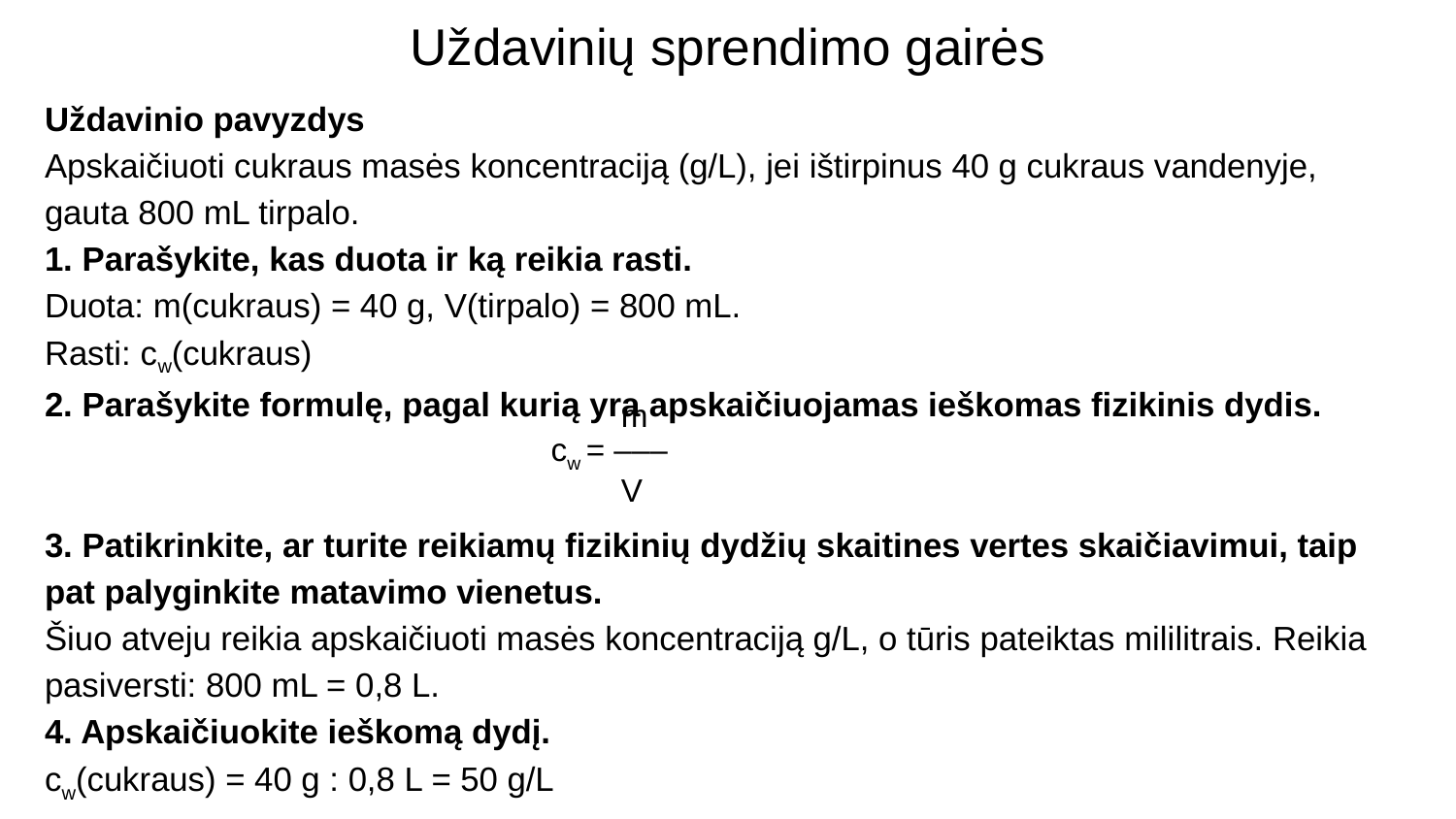

# Uždavinių sprendimo gairės
Uždavinio pavyzdys
Apskaičiuoti cukraus masės koncentraciją (g/L), jei ištirpinus 40 g cukraus vandenyje, gauta 800 mL tirpalo.
1. Parašykite, kas duota ir ką reikia rasti.
Duota: m(cukraus) = 40 g, V(tirpalo) = 800 mL.
Rasti: cw(cukraus)
2. Parašykite formulę, pagal kurią yra apskaičiuojamas ieškomas fizikinis dydis.

3. Patikrinkite, ar turite reikiamų fizikinių dydžių skaitines vertes skaičiavimui, taip pat palyginkite matavimo vienetus.
Šiuo atveju reikia apskaičiuoti masės koncentraciją g/L, o tūris pateiktas mililitrais. Reikia pasiversti: 800 mL = 0,8 L.
4. Apskaičiuokite ieškomą dydį.
cw(cukraus) = 40 g : 0,8 L = 50 g/L
m
cw = –––
V